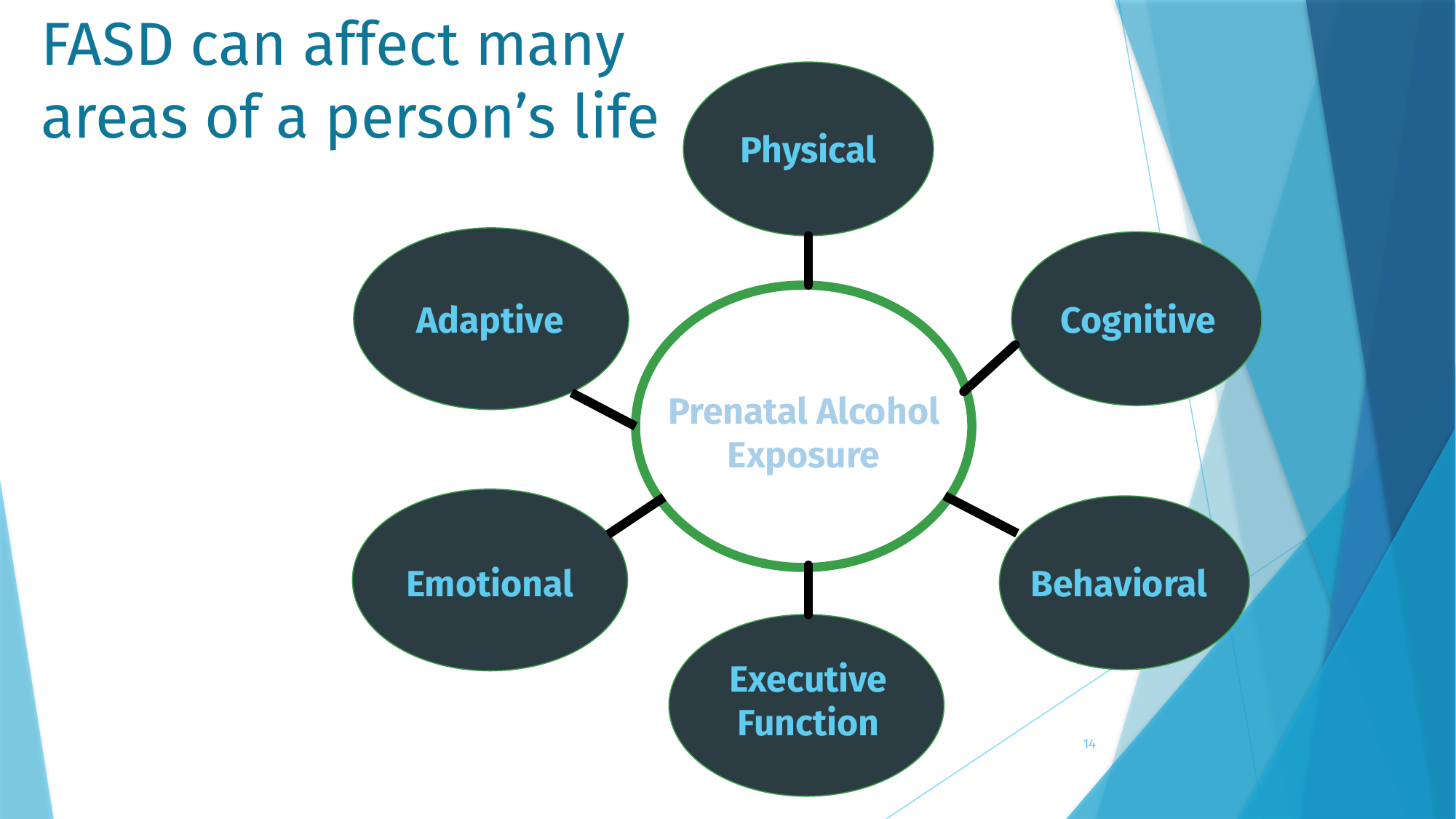

FASD can affect many areas of a person’s life

Physical

Cognitive
Adaptive
Prenatal Alcohol Exposure

Emotional
Behavioral

Executive Function
14